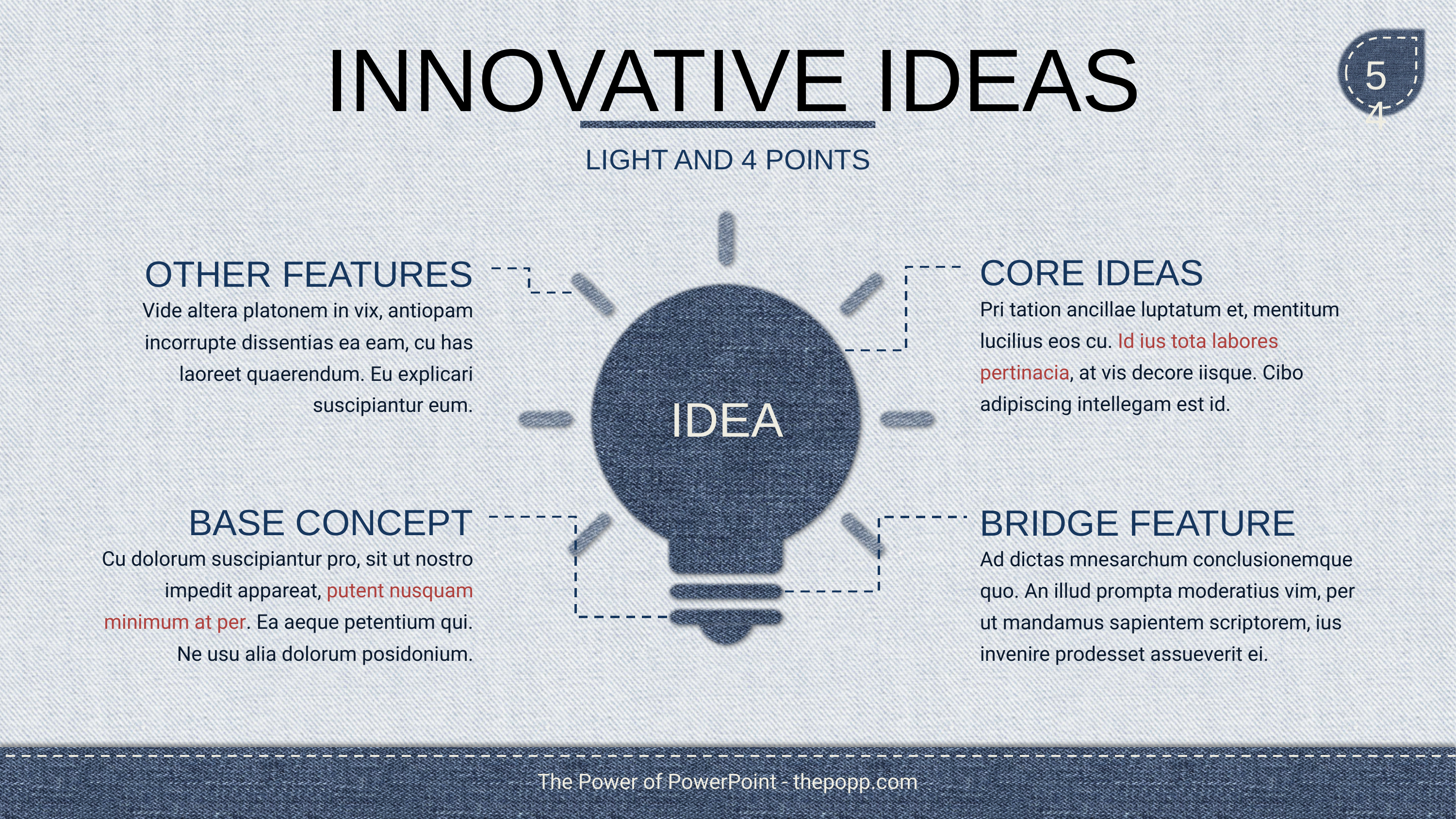

# INNOVATIVE IDEAS
54
LIGHT AND 4 POINTS
CORE IDEAS
OTHER FEATURES
Pri tation ancillae luptatum et, mentitum lucilius eos cu. Id ius tota labores pertinacia, at vis decore iisque. Cibo adipiscing intellegam est id.
Vide altera platonem in vix, antiopam incorrupte dissentias ea eam, cu has laoreet quaerendum. Eu explicari suscipiantur eum.
IDEA
BASE CONCEPT
BRIDGE FEATURE
Cu dolorum suscipiantur pro, sit ut nostro impedit appareat, putent nusquam minimum at per. Ea aeque petentium qui. Ne usu alia dolorum posidonium.
Ad dictas mnesarchum conclusionemque quo. An illud prompta moderatius vim, per ut mandamus sapientem scriptorem, ius invenire prodesset assueverit ei.
The Power of PowerPoint - thepopp.com